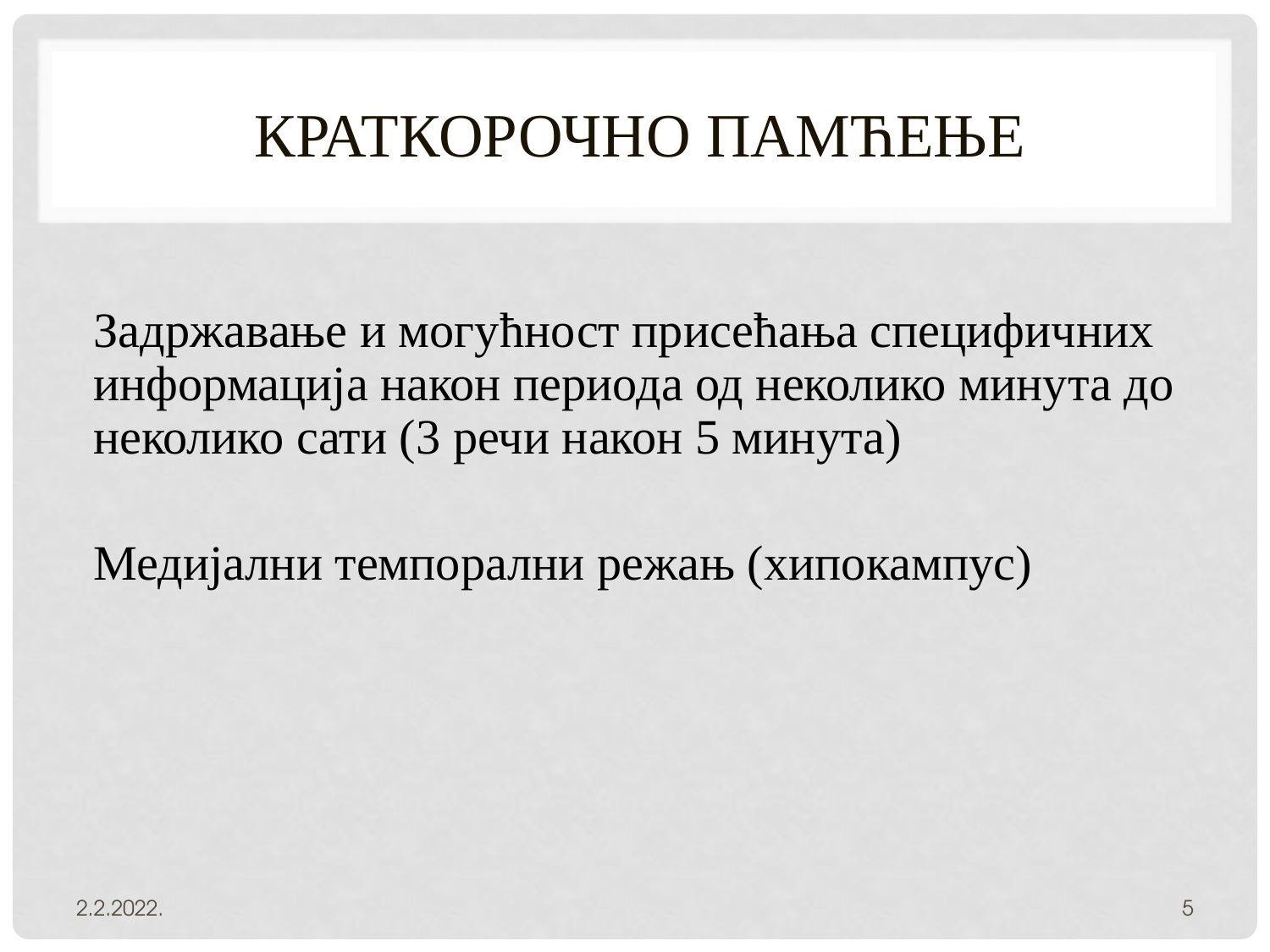

# КРАТКОРОЧНО ПАМЋЕЊЕ
Задржавање и могућност присећања специфичних информација након периода од неколико минута до неколико сати (3 речи након 5 минута)

Медијални темпорални режањ (хипокампус)

2.2.2022.
5